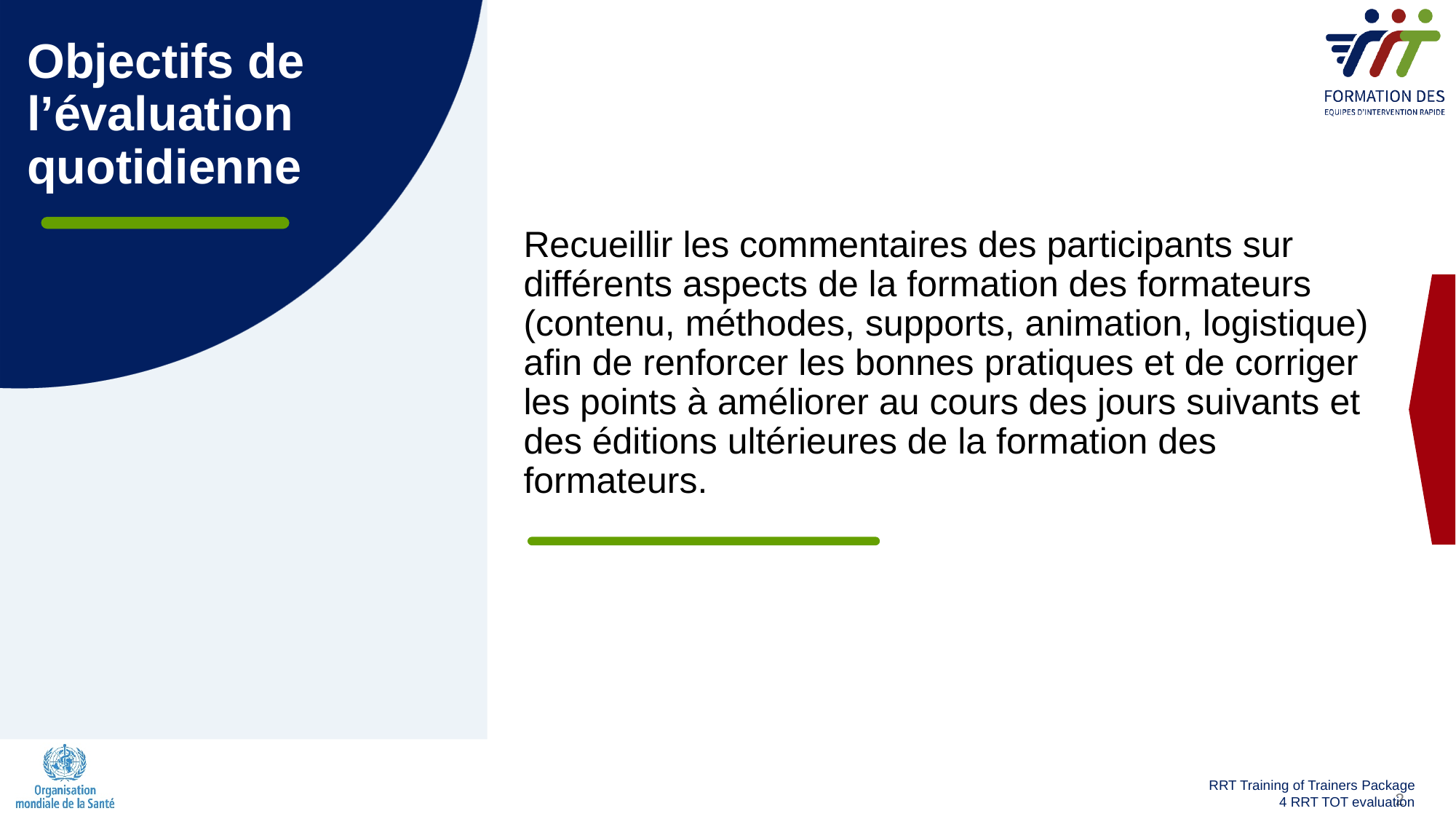

Objectifs de
l’évaluation quotidienne
Recueillir les commentaires des participants sur différents aspects de la formation des formateurs (contenu, méthodes, supports, animation, logistique) afin de renforcer les bonnes pratiques et de corriger les points à améliorer au cours des jours suivants et des éditions ultérieures de la formation des formateurs.